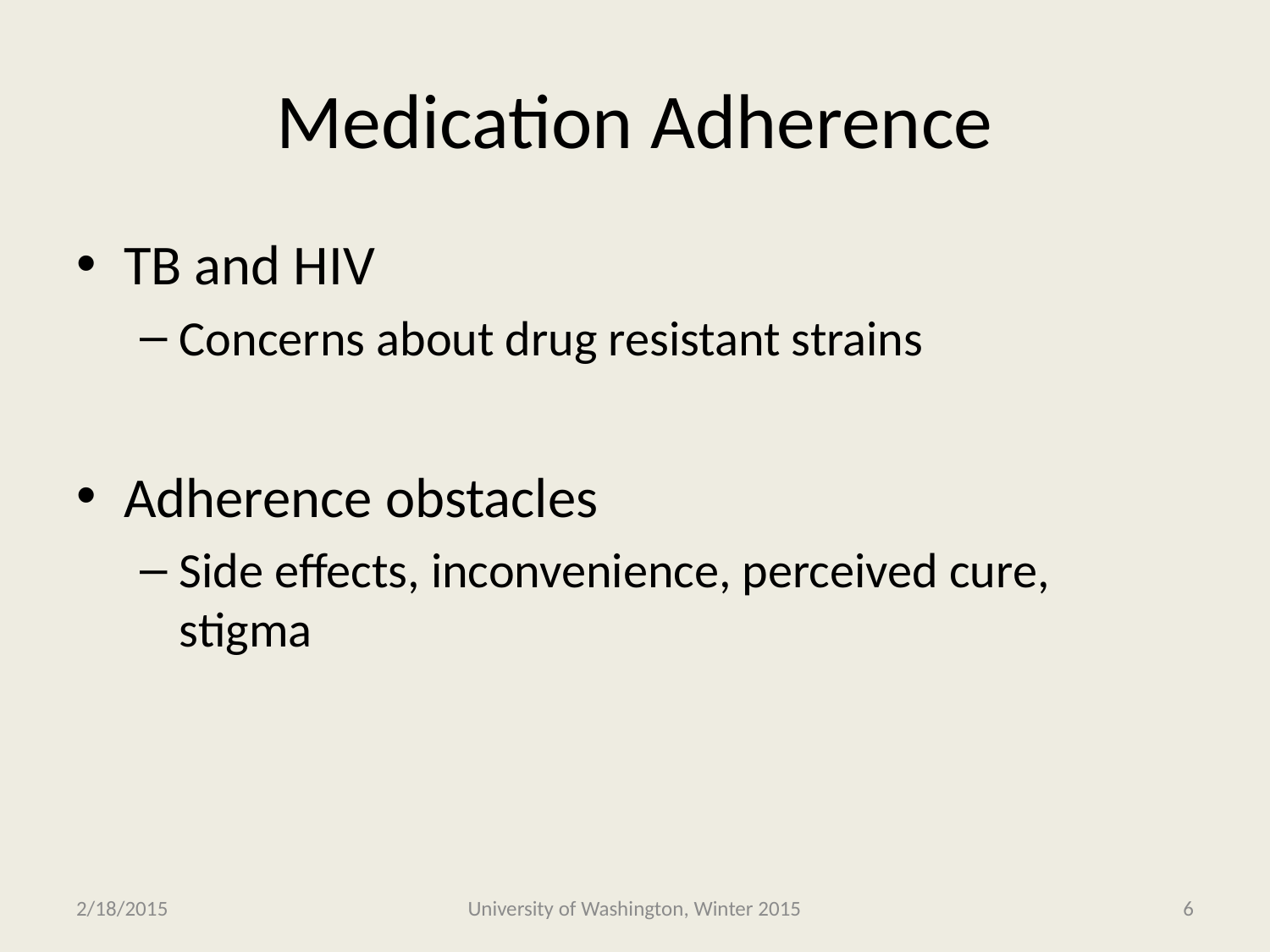

# Medication Adherence
TB and HIV
Concerns about drug resistant strains

Adherence obstacles
Side effects, inconvenience, perceived cure, stigma
2/18/2015
University of Washington, Winter 2015
6